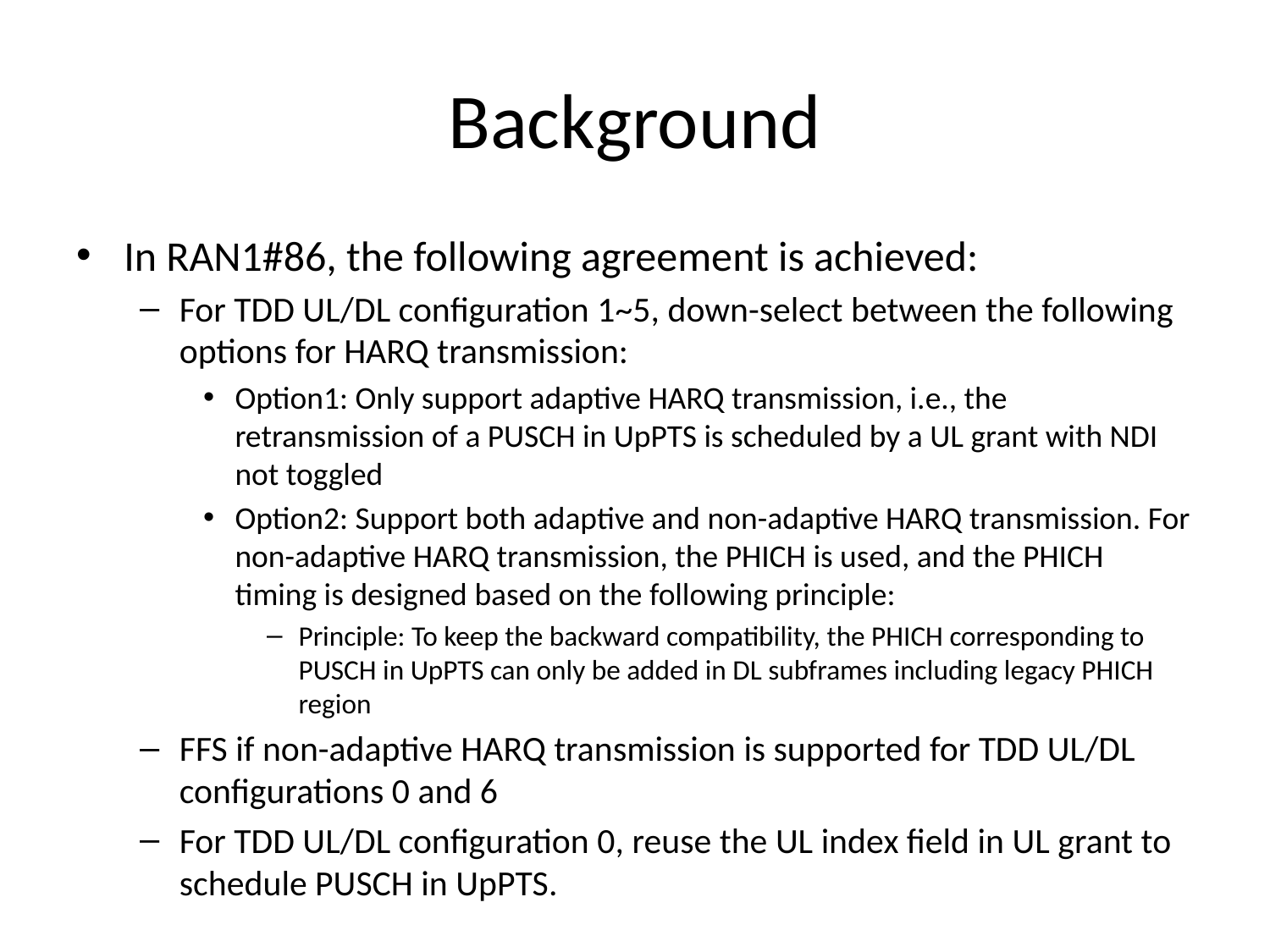

# Background
In RAN1#86, the following agreement is achieved:
For TDD UL/DL configuration 1~5, down-select between the following options for HARQ transmission:
Option1: Only support adaptive HARQ transmission, i.e., the retransmission of a PUSCH in UpPTS is scheduled by a UL grant with NDI not toggled
Option2: Support both adaptive and non-adaptive HARQ transmission. For non-adaptive HARQ transmission, the PHICH is used, and the PHICH timing is designed based on the following principle:
Principle: To keep the backward compatibility, the PHICH corresponding to PUSCH in UpPTS can only be added in DL subframes including legacy PHICH region
FFS if non-adaptive HARQ transmission is supported for TDD UL/DL configurations 0 and 6
For TDD UL/DL configuration 0, reuse the UL index field in UL grant to schedule PUSCH in UpPTS.